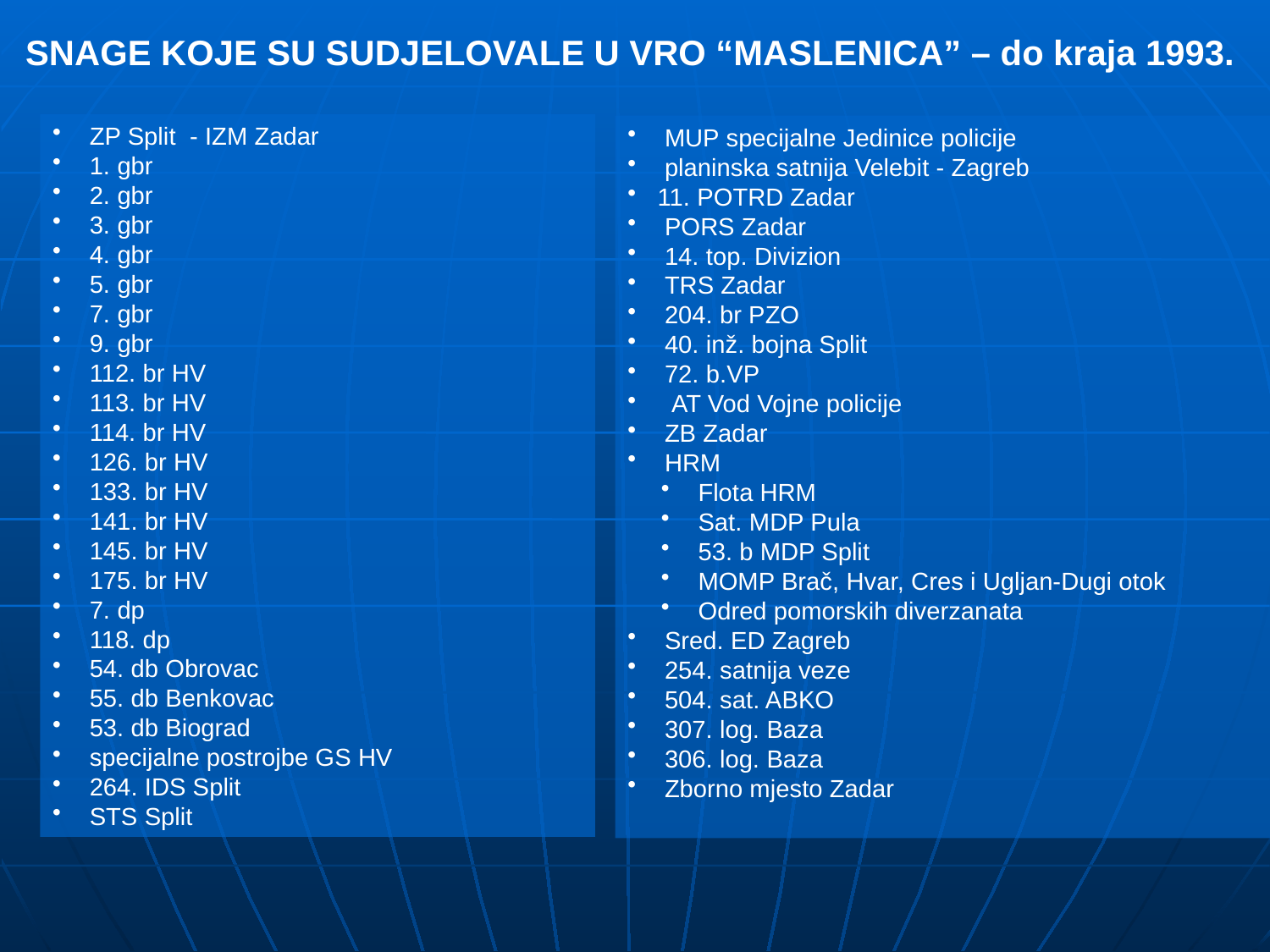

SNAGE KOJE SU SUDJELOVALE U VRO “MASLENICA” – do kraja 1993.
 ZP Split  - IZM Zadar
 1. gbr
 2. gbr
 3. gbr
 4. gbr
 5. gbr
 7. gbr
 9. gbr
 112. br HV
 113. br HV
 114. br HV
 126. br HV
 133. br HV
 141. br HV
 145. br HV
 175. br HV
 7. dp
 118. dp
 54. db Obrovac
 55. db Benkovac
 53. db Biograd
 specijalne postrojbe GS HV
 264. IDS Split
 STS Split
 MUP specijalne Jedinice policije
 planinska satnija Velebit - Zagreb
11. POTRD Zadar
 PORS Zadar
 14. top. Divizion
 TRS Zadar
 204. br PZO
 40. inž. bojna Split
 72. b.VP
  AT Vod Vojne policije
 ZB Zadar
 HRM
 Flota HRM
 Sat. MDP Pula
 53. b MDP Split
 MOMP Brač, Hvar, Cres i Ugljan-Dugi otok
 Odred pomorskih diverzanata
 Sred. ED Zagreb
 254. satnija veze
 504. sat. ABKO
 307. log. Baza
 306. log. Baza
 Zborno mjesto Zadar